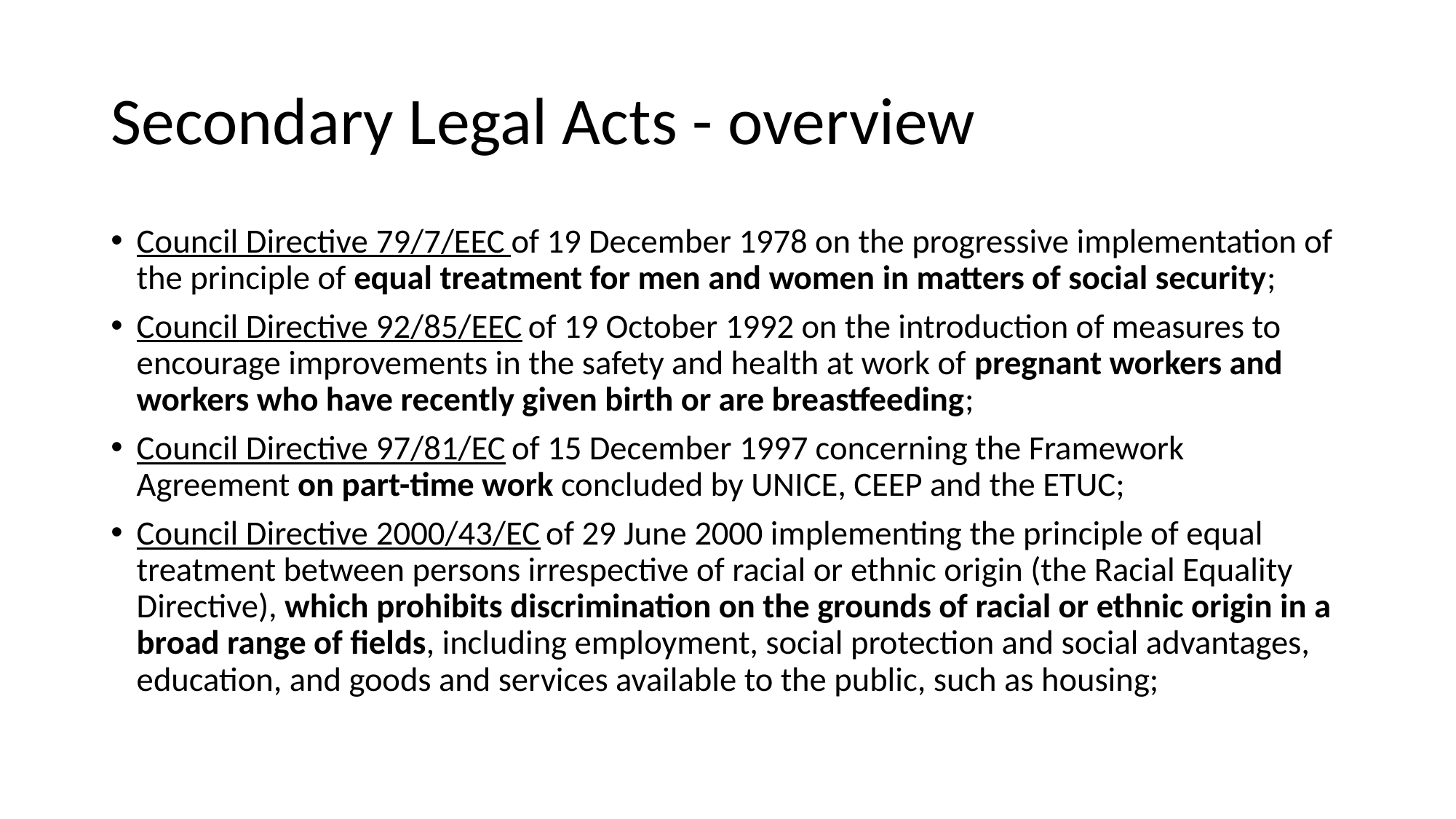

# Secondary Legal Acts - overview
Council Directive 79/7/EEC of 19 December 1978 on the progressive implementation of the principle of equal treatment for men and women in matters of social security;
Council Directive 92/85/EEC of 19 October 1992 on the introduction of measures to encourage improvements in the safety and health at work of pregnant workers and workers who have recently given birth or are breastfeeding;
Council Directive 97/81/EC of 15 December 1997 concerning the Framework Agreement on part-time work concluded by UNICE, CEEP and the ETUC;
Council Directive 2000/43/EC of 29 June 2000 implementing the principle of equal treatment between persons irrespective of racial or ethnic origin (the Racial Equality Directive), which prohibits discrimination on the grounds of racial or ethnic origin in a broad range of fields, including employment, social protection and social advantages, education, and goods and services available to the public, such as housing;